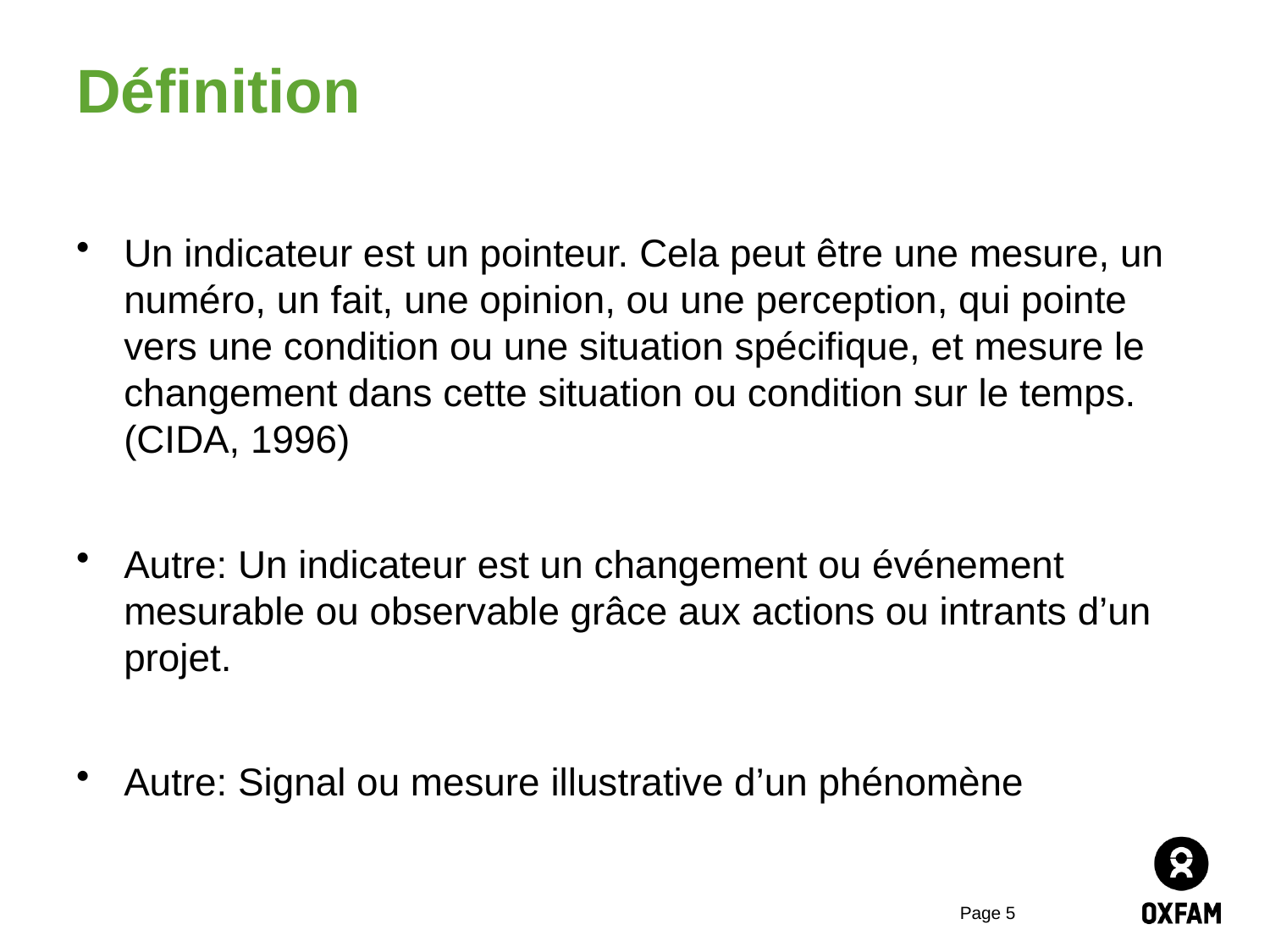

# Définition
Un indicateur est un pointeur. Cela peut être une mesure, un numéro, un fait, une opinion, ou une perception, qui pointe vers une condition ou une situation spécifique, et mesure le changement dans cette situation ou condition sur le temps. (CIDA, 1996)

Autre: Un indicateur est un changement ou événement mesurable ou observable grâce aux actions ou intrants d’un projet.

Autre: Signal ou mesure illustrative d’un phénomène